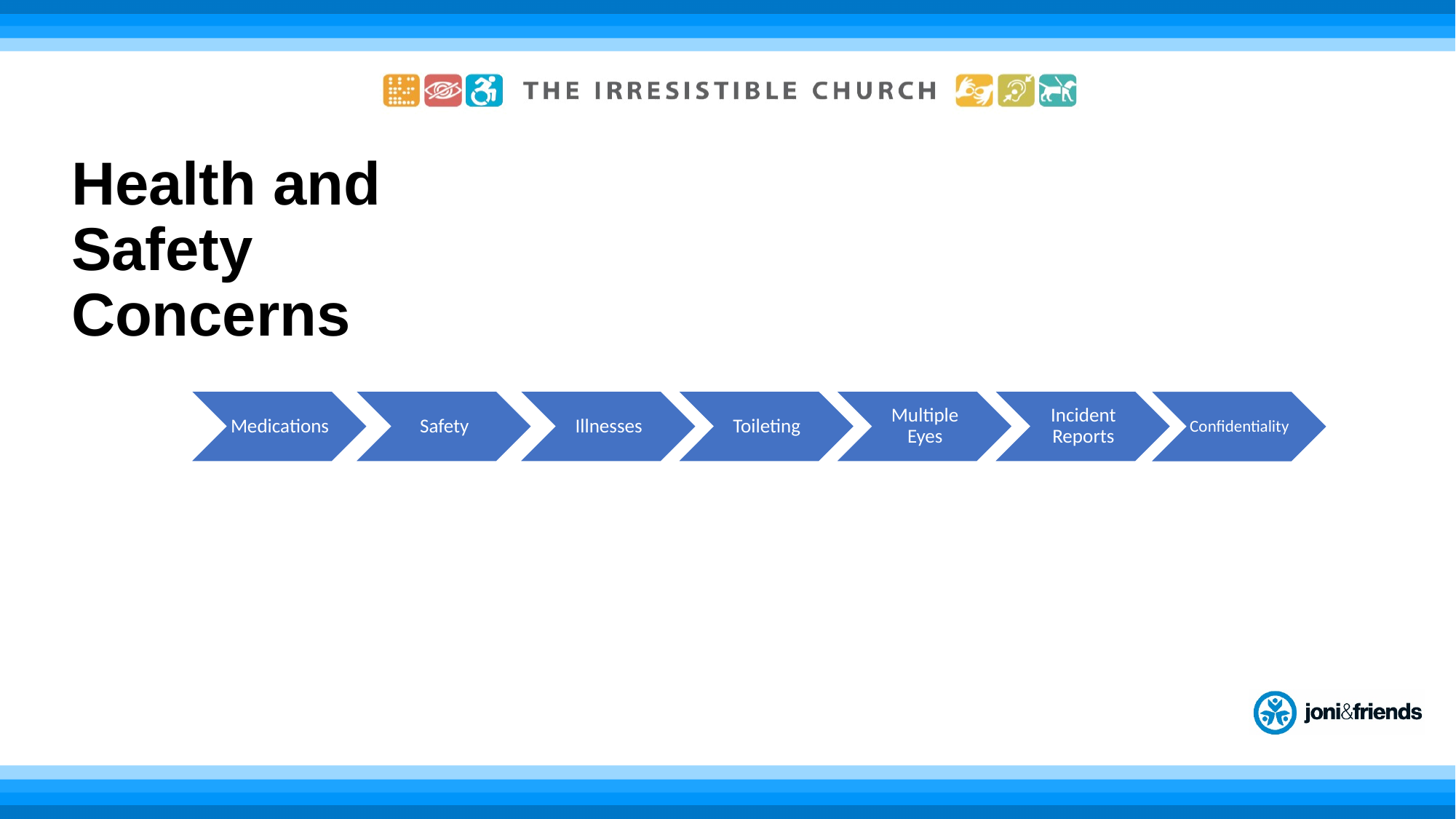

Health and Safety Concerns
Medications
Safety
Illnesses
Toileting
Multiple Eyes
Incident Reports
Confidentiality